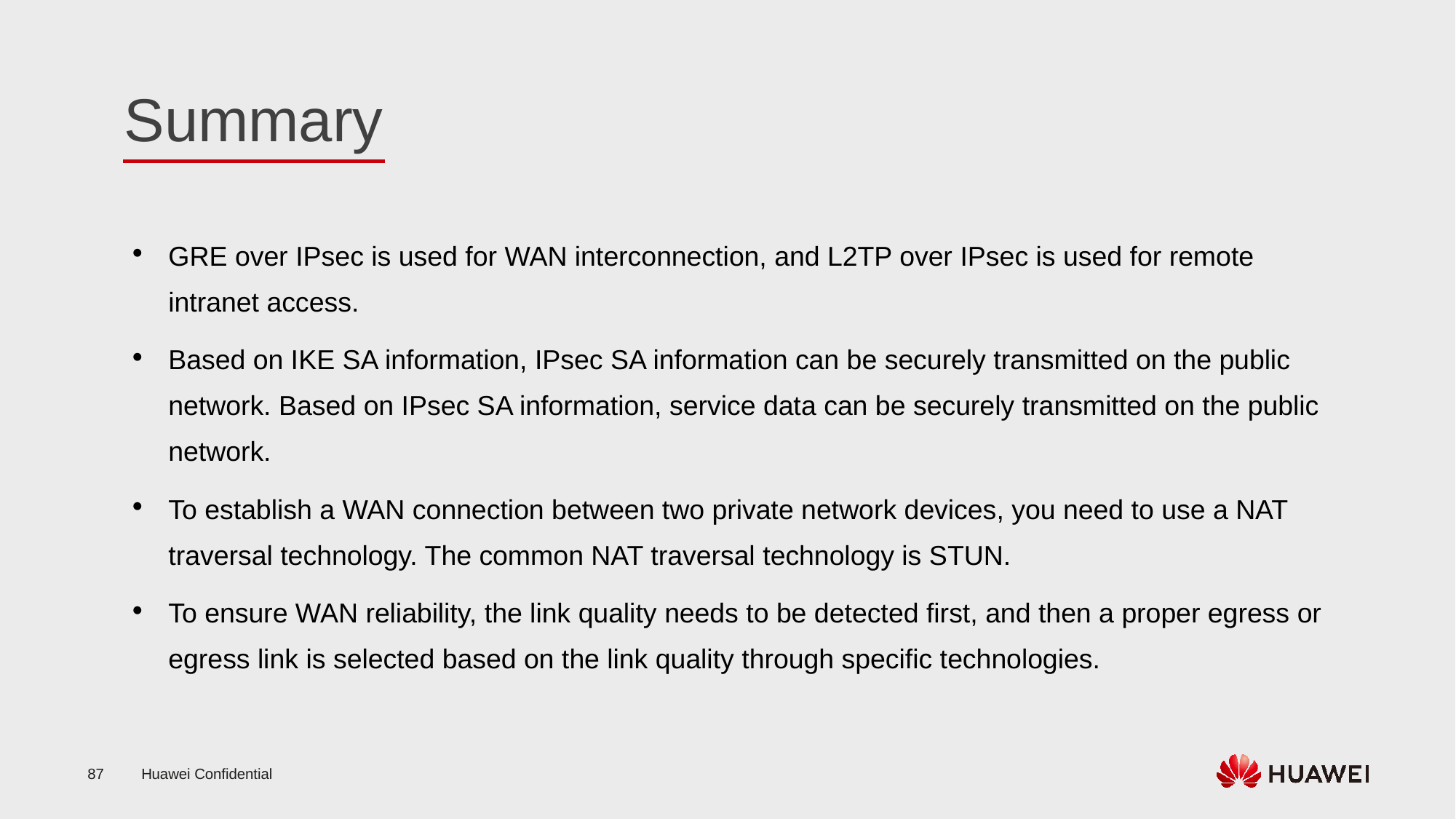

GRE over IPsec is used for WAN interconnection, and L2TP over IPsec is used for remote intranet access.
Based on IKE SA information, IPsec SA information can be securely transmitted on the public network. Based on IPsec SA information, service data can be securely transmitted on the public network.
To establish a WAN connection between two private network devices, you need to use a NAT traversal technology. The common NAT traversal technology is STUN.
To ensure WAN reliability, the link quality needs to be detected first, and then a proper egress or egress link is selected based on the link quality through specific technologies.